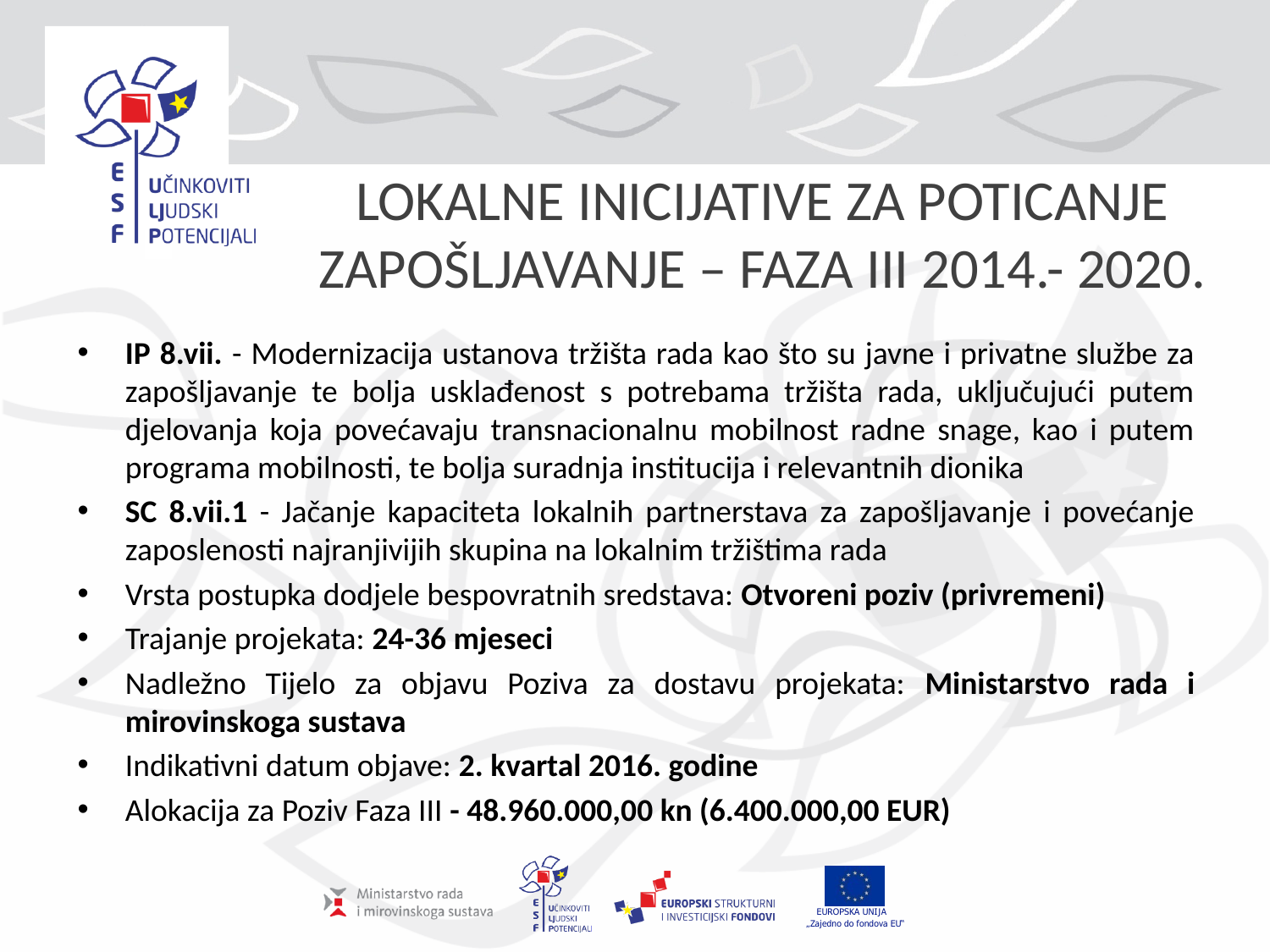

LOKALNE INICIJATIVE ZA POTICANJE ZAPOŠLJAVANJE – FAZA III 2014.- 2020.
IP 8.vii. - Modernizacija ustanova tržišta rada kao što su javne i privatne službe za zapošljavanje te bolja usklađenost s potrebama tržišta rada, uključujući putem djelovanja koja povećavaju transnacionalnu mobilnost radne snage, kao i putem programa mobilnosti, te bolja suradnja institucija i relevantnih dionika
SC 8.vii.1 - Jačanje kapaciteta lokalnih partnerstava za zapošljavanje i povećanje zaposlenosti najranjivijih skupina na lokalnim tržištima rada
Vrsta postupka dodjele bespovratnih sredstava: Otvoreni poziv (privremeni)
Trajanje projekata: 24-36 mjeseci
Nadležno Tijelo za objavu Poziva za dostavu projekata: Ministarstvo rada i mirovinskoga sustava
Indikativni datum objave: 2. kvartal 2016. godine
Alokacija za Poziv Faza III - 48.960.000,00 kn (6.400.000,00 EUR)